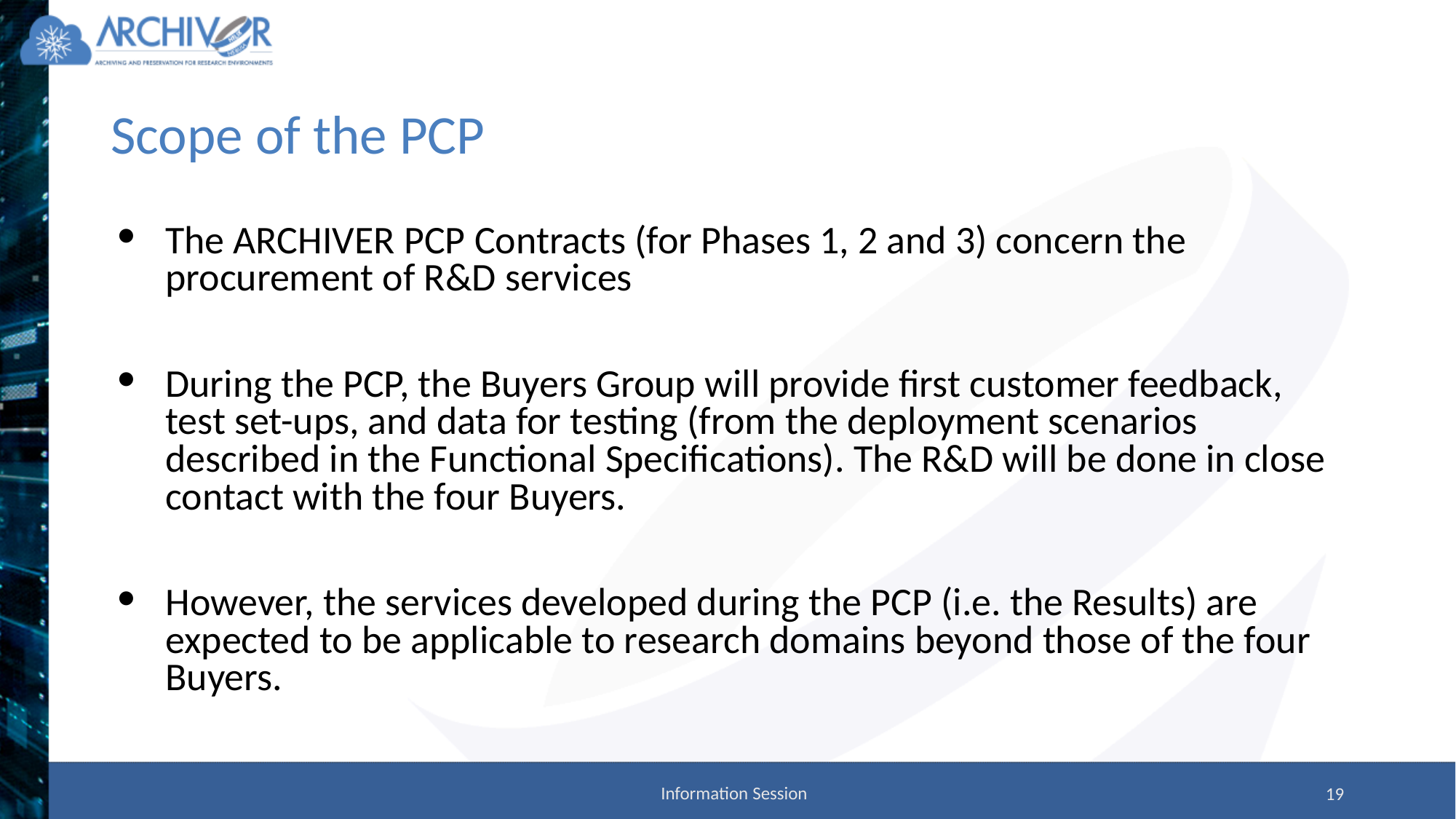

# Scope of the PCP
The ARCHIVER PCP Contracts (for Phases 1, 2 and 3) concern the procurement of R&D services

During the PCP, the Buyers Group will provide first customer feedback, test set-ups, and data for testing (from the deployment scenarios described in the Functional Specifications). The R&D will be done in close contact with the four Buyers.

However, the services developed during the PCP (i.e. the Results) are expected to be applicable to research domains beyond those of the four Buyers.
Information Session
19